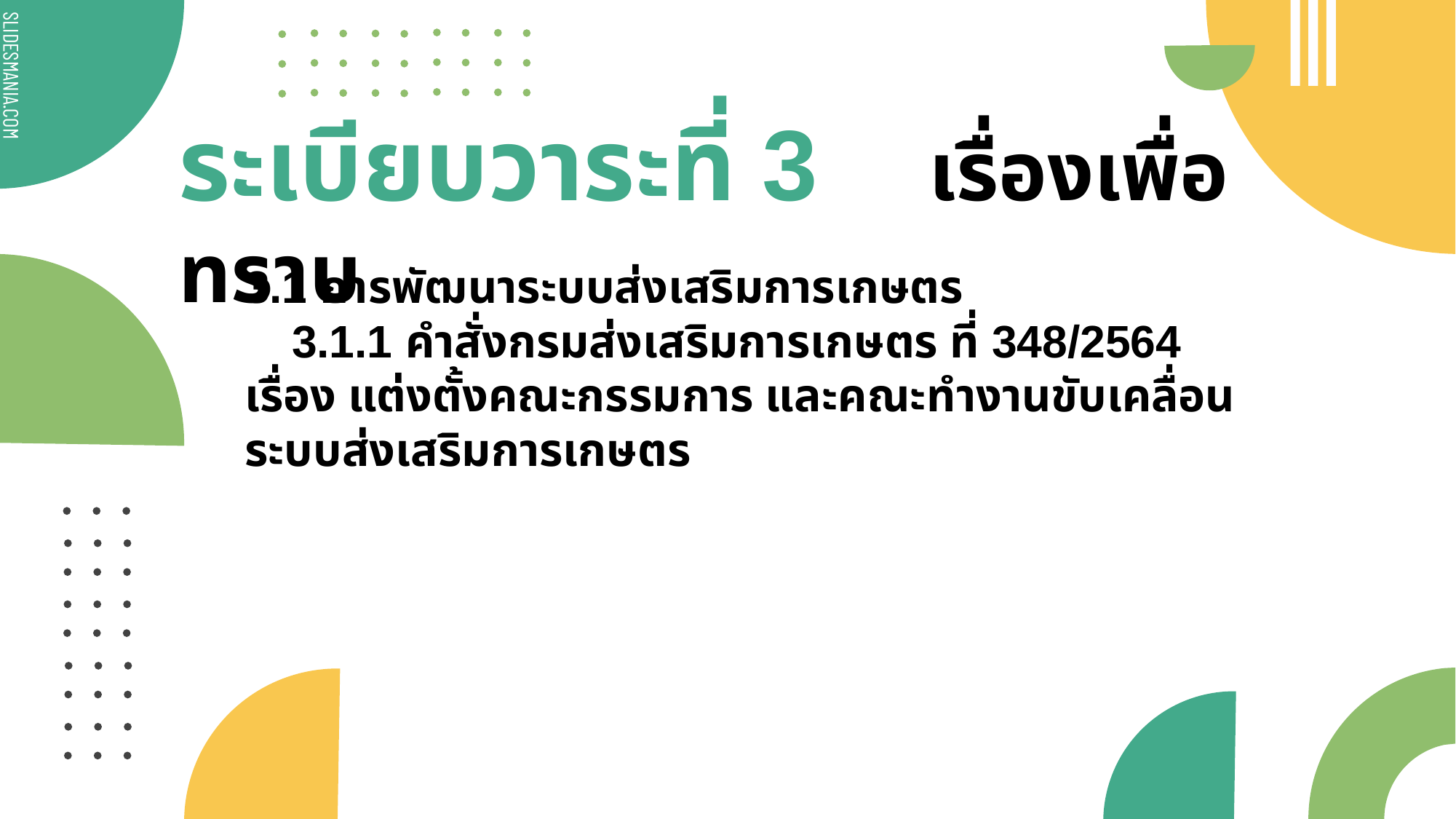

ระเบียบวาระที่ 3    เรื่องเพื่อทราบ

3.1 การพัฒนาระบบส่งเสริมการเกษตร
    3.1.1 คำสั่งกรมส่งเสริมการเกษตร ที่ 348/2564
เรื่อง แต่งตั้งคณะกรรมการ และคณะทำงานขับเคลื่อนระบบส่งเสริมการเกษตร
สา